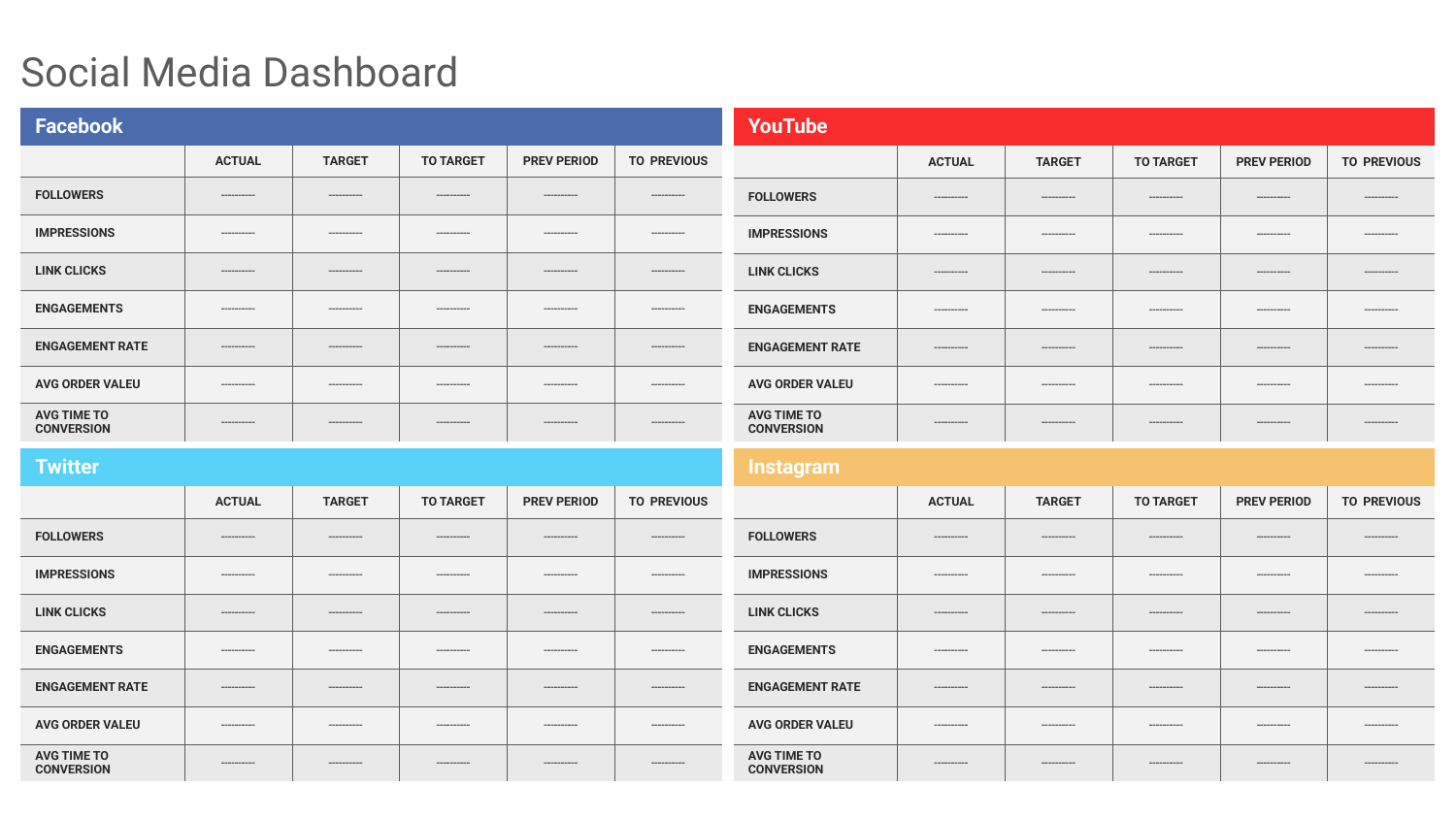

# Social Media Dashboard
| Facebook |  |  |  |  |  |
| --- | --- | --- | --- | --- | --- |
|  | ACTUAL | TARGET | TO TARGET | PREV PERIOD | TO PREVIOUS |
| FOLLOWERS | ---------- | ---------- | ---------- | ---------- | ---------- |
| IMPRESSIONS | ---------- | ---------- | ---------- | ---------- | ---------- |
| LINK CLICKS | ---------- | ---------- | ---------- | ---------- | ---------- |
| ENGAGEMENTS | ---------- | ---------- | ---------- | ---------- | ---------- |
| ENGAGEMENT RATE | ---------- | ---------- | ---------- | ---------- | ---------- |
| AVG ORDER VALEU | ---------- | ---------- | ---------- | ---------- | ---------- |
| AVG TIME TO CONVERSION | ---------- | ---------- | ---------- | ---------- | ---------- |

| YouTube |  |  |  |  |  |
| --- | --- | --- | --- | --- | --- |
|  | ACTUAL | TARGET | TO TARGET | PREV PERIOD | TO PREVIOUS |
| FOLLOWERS | ---------- | ---------- | ---------- | ---------- | ---------- |
| IMPRESSIONS | ---------- | ---------- | ---------- | ---------- | ---------- |
| LINK CLICKS | ---------- | ---------- | ---------- | ---------- | ---------- |
| ENGAGEMENTS | ---------- | ---------- | ---------- | ---------- | ---------- |
| ENGAGEMENT RATE | ---------- | ---------- | ---------- | ---------- | ---------- |
| AVG ORDER VALEU | ---------- | ---------- | ---------- | ---------- | ---------- |
| AVG TIME TO CONVERSION | ---------- | ---------- | ---------- | ---------- | ---------- |
| Instagram |  |  |  |  |  |
| --- | --- | --- | --- | --- | --- |
|  | ACTUAL | TARGET | TO TARGET | PREV PERIOD | TO PREVIOUS |
| FOLLOWERS | ---------- | ---------- | ---------- | ---------- | ---------- |
| IMPRESSIONS | ---------- | ---------- | ---------- | ---------- | ---------- |
| LINK CLICKS | ---------- | ---------- | ---------- | ---------- | ---------- |
| ENGAGEMENTS | ---------- | ---------- | ---------- | ---------- | ---------- |
| ENGAGEMENT RATE | ---------- | ---------- | ---------- | ---------- | ---------- |
| AVG ORDER VALEU | ---------- | ---------- | ---------- | ---------- | ---------- |
| AVG TIME TO CONVERSION | ---------- | ---------- | ---------- | ---------- | ---------- |
| Twitter |  |  |  |  |  |
| --- | --- | --- | --- | --- | --- |
|  | ACTUAL | TARGET | TO TARGET | PREV PERIOD | TO PREVIOUS |
| FOLLOWERS | ---------- | ---------- | ---------- | ---------- | ---------- |
| IMPRESSIONS | ---------- | ---------- | ---------- | ---------- | ---------- |
| LINK CLICKS | ---------- | ---------- | ---------- | ---------- | ---------- |
| ENGAGEMENTS | ---------- | ---------- | ---------- | ---------- | ---------- |
| ENGAGEMENT RATE | ---------- | ---------- | ---------- | ---------- | ---------- |
| AVG ORDER VALEU | ---------- | ---------- | ---------- | ---------- | ---------- |
| AVG TIME TO CONVERSION | ---------- | ---------- | ---------- | ---------- | ---------- |